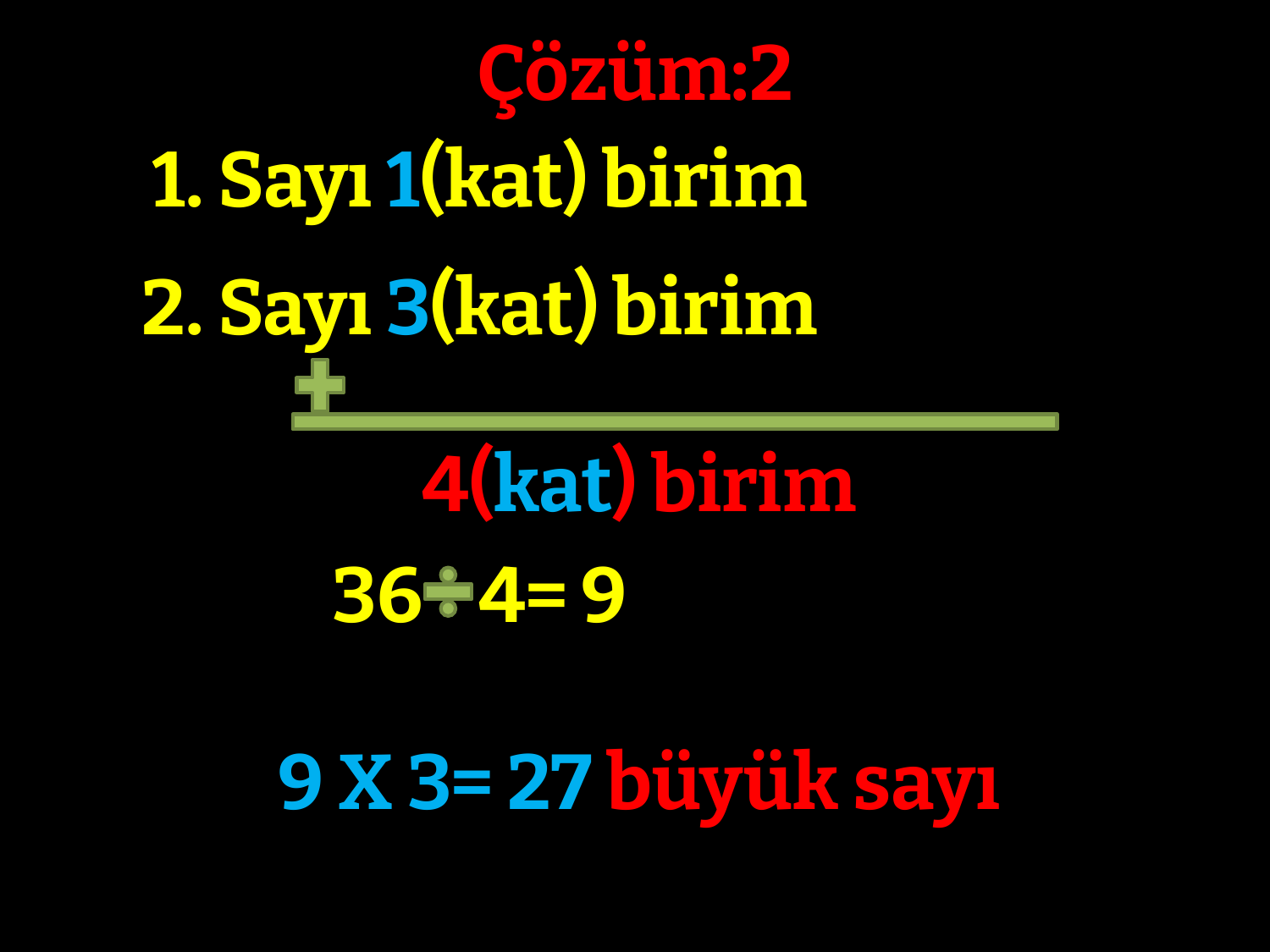

Çözüm:2
#
1. Sayı 1(kat) birim
2. Sayı 3(kat) birim

 4(kat) birim
36    4= 9

9 X 3= 27 büyük sayı